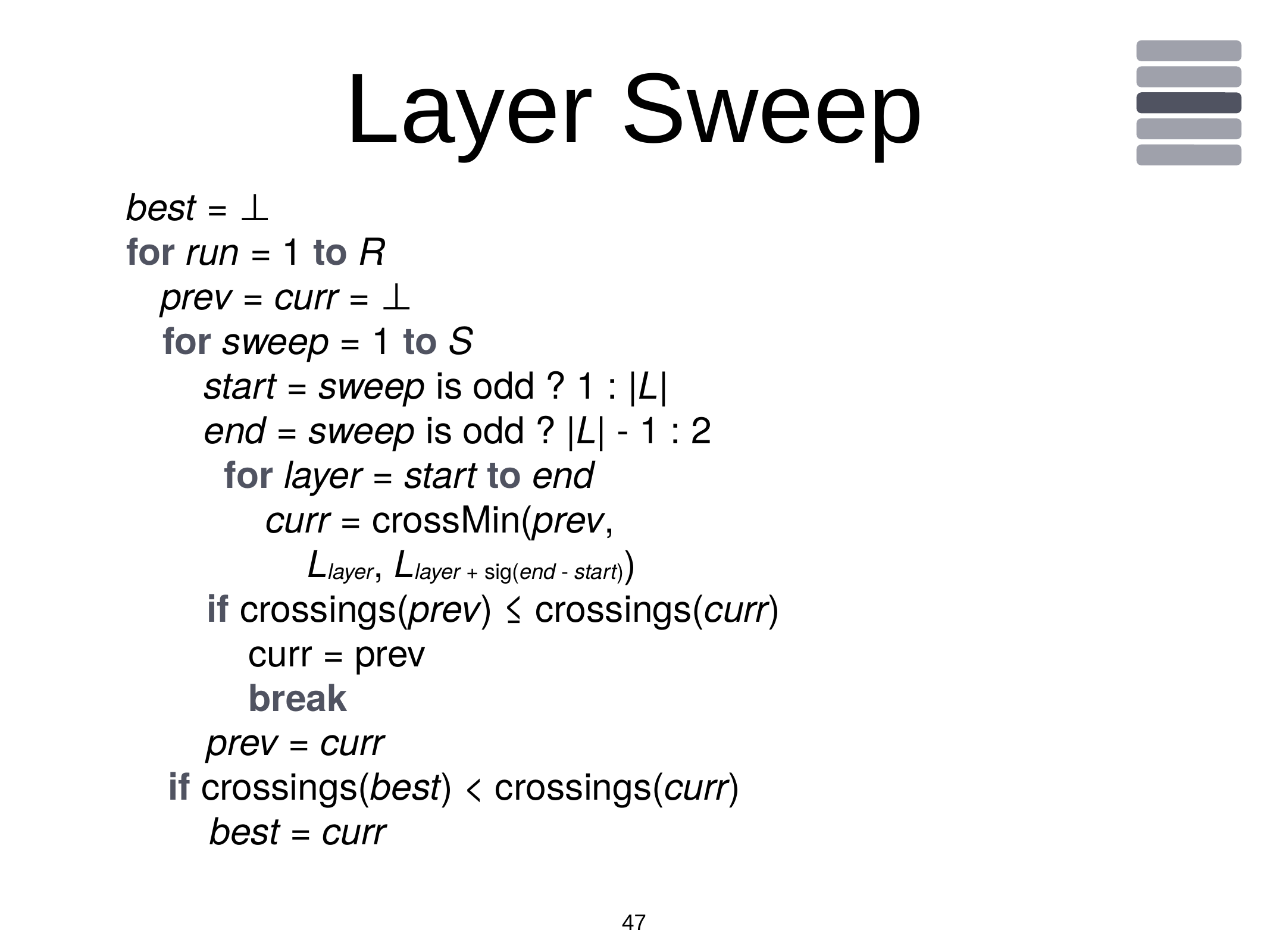

# Layer Sweep
best = ⊥
for run = 1 to R

    if crossings(best) < crossings(curr)
        best = curr

        if crossings(prev) ≤ crossings(curr)
            curr = prev
            break
        prev = curr

        for layer = start to end
            curr = crossMin(prev,
                Llayer, Llayer + sig(end - start))

        start = sweep is odd ? 1 : |L|
        end = sweep is odd ? |L| - 1 : 2

    for sweep = 1 to S

    prev = curr = ⊥
47